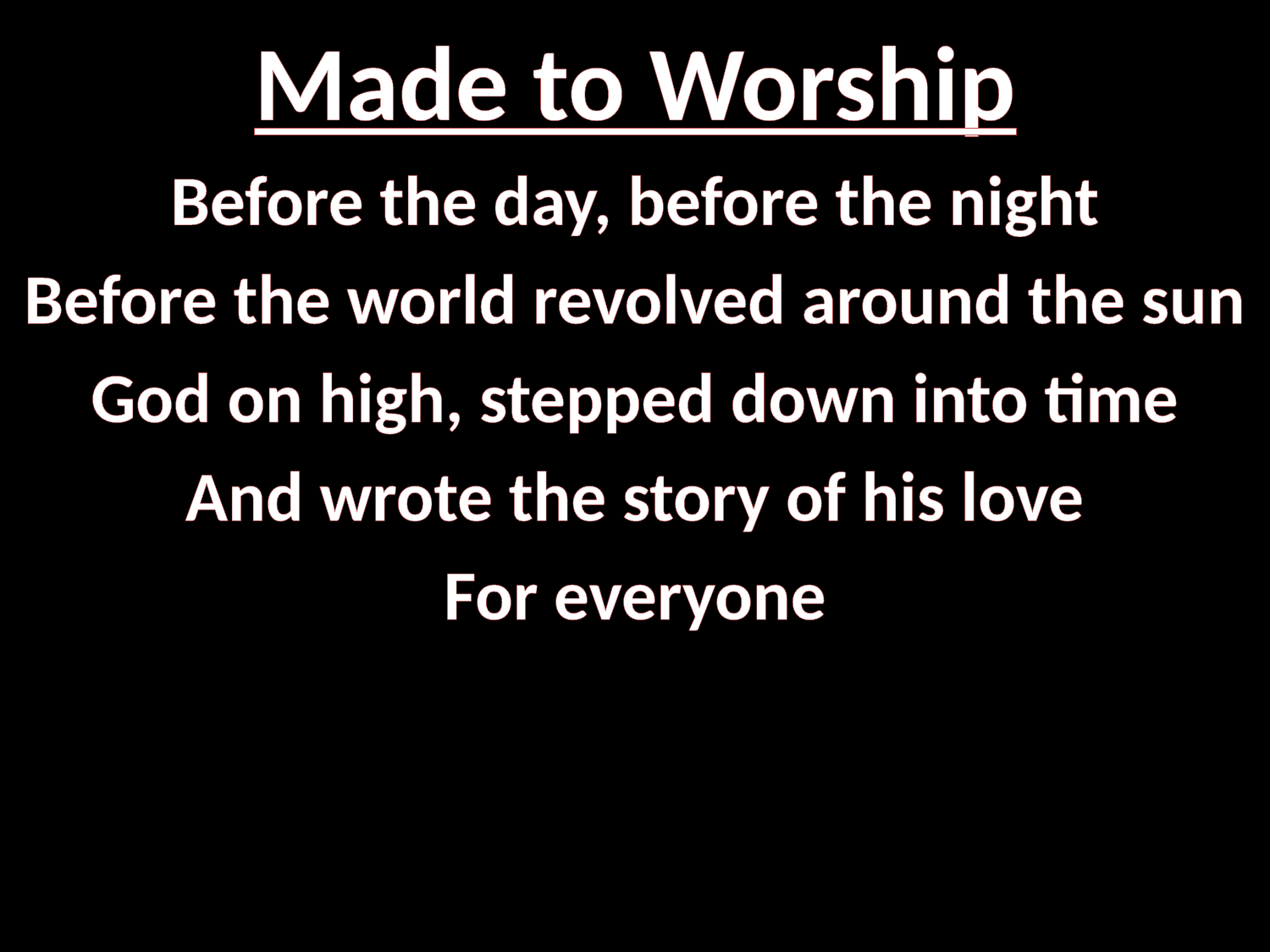

# Made to Worship
Before the day, before the night
Before the world revolved around the sun
God on high, stepped down into time
And wrote the story of his love
For everyone